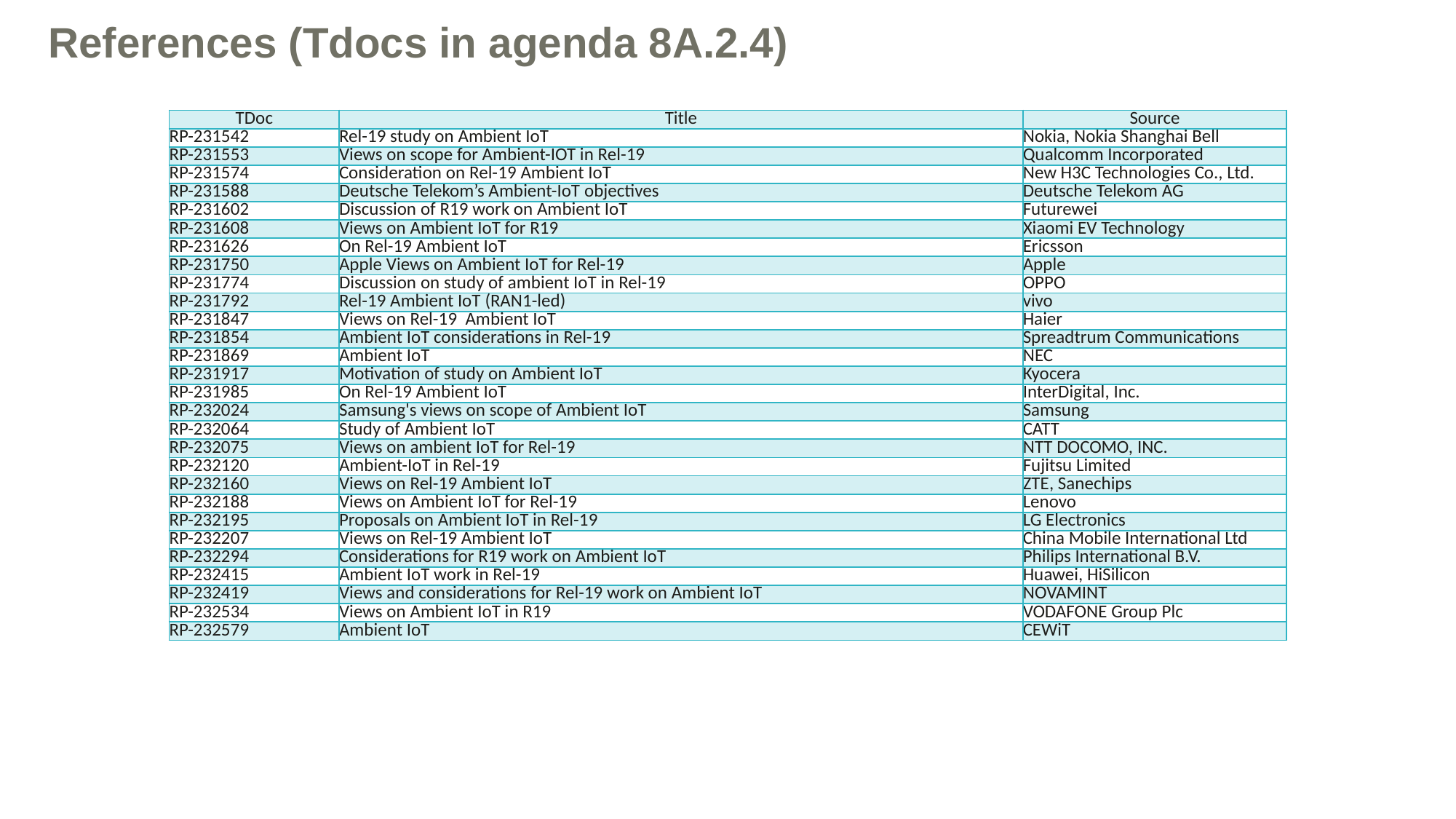

# References (Tdocs in agenda 8A.2.4)
| TDoc | Title | Source |
| --- | --- | --- |
| RP-231542 | Rel-19 study on Ambient IoT | Nokia, Nokia Shanghai Bell |
| RP-231553 | Views on scope for Ambient-IOT in Rel-19 | Qualcomm Incorporated |
| RP-231574 | Consideration on Rel-19 Ambient IoT | New H3C Technologies Co., Ltd. |
| RP-231588 | Deutsche Telekom’s Ambient-IoT objectives | Deutsche Telekom AG |
| RP-231602 | Discussion of R19 work on Ambient IoT | Futurewei |
| RP-231608 | Views on Ambient IoT for R19 | Xiaomi EV Technology |
| RP-231626 | On Rel-19 Ambient IoT | Ericsson |
| RP-231750 | Apple Views on Ambient IoT for Rel-19 | Apple |
| RP-231774 | Discussion on study of ambient IoT in Rel-19 | OPPO |
| RP-231792 | Rel-19 Ambient IoT (RAN1-led) | vivo |
| RP-231847 | Views on Rel-19 Ambient IoT | Haier |
| RP-231854 | Ambient IoT considerations in Rel-19 | Spreadtrum Communications |
| RP-231869 | Ambient IoT | NEC |
| RP-231917 | Motivation of study on Ambient IoT | Kyocera |
| RP-231985 | On Rel-19 Ambient IoT | InterDigital, Inc. |
| RP-232024 | Samsung's views on scope of Ambient IoT | Samsung |
| RP-232064 | Study of Ambient IoT | CATT |
| RP-232075 | Views on ambient IoT for Rel-19 | NTT DOCOMO, INC. |
| RP-232120 | Ambient-IoT in Rel-19 | Fujitsu Limited |
| RP-232160 | Views on Rel-19 Ambient IoT | ZTE, Sanechips |
| RP-232188 | Views on Ambient IoT for Rel-19 | Lenovo |
| RP-232195 | Proposals on Ambient IoT in Rel-19 | LG Electronics |
| RP-232207 | Views on Rel-19 Ambient IoT | China Mobile International Ltd |
| RP-232294 | Considerations for R19 work on Ambient IoT | Philips International B.V. |
| RP-232415 | Ambient IoT work in Rel-19 | Huawei, HiSilicon |
| RP-232419 | Views and considerations for Rel-19 work on Ambient IoT | NOVAMINT |
| RP-232534 | Views on Ambient IoT in R19 | VODAFONE Group Plc |
| RP-232579 | Ambient IoT | CEWiT |